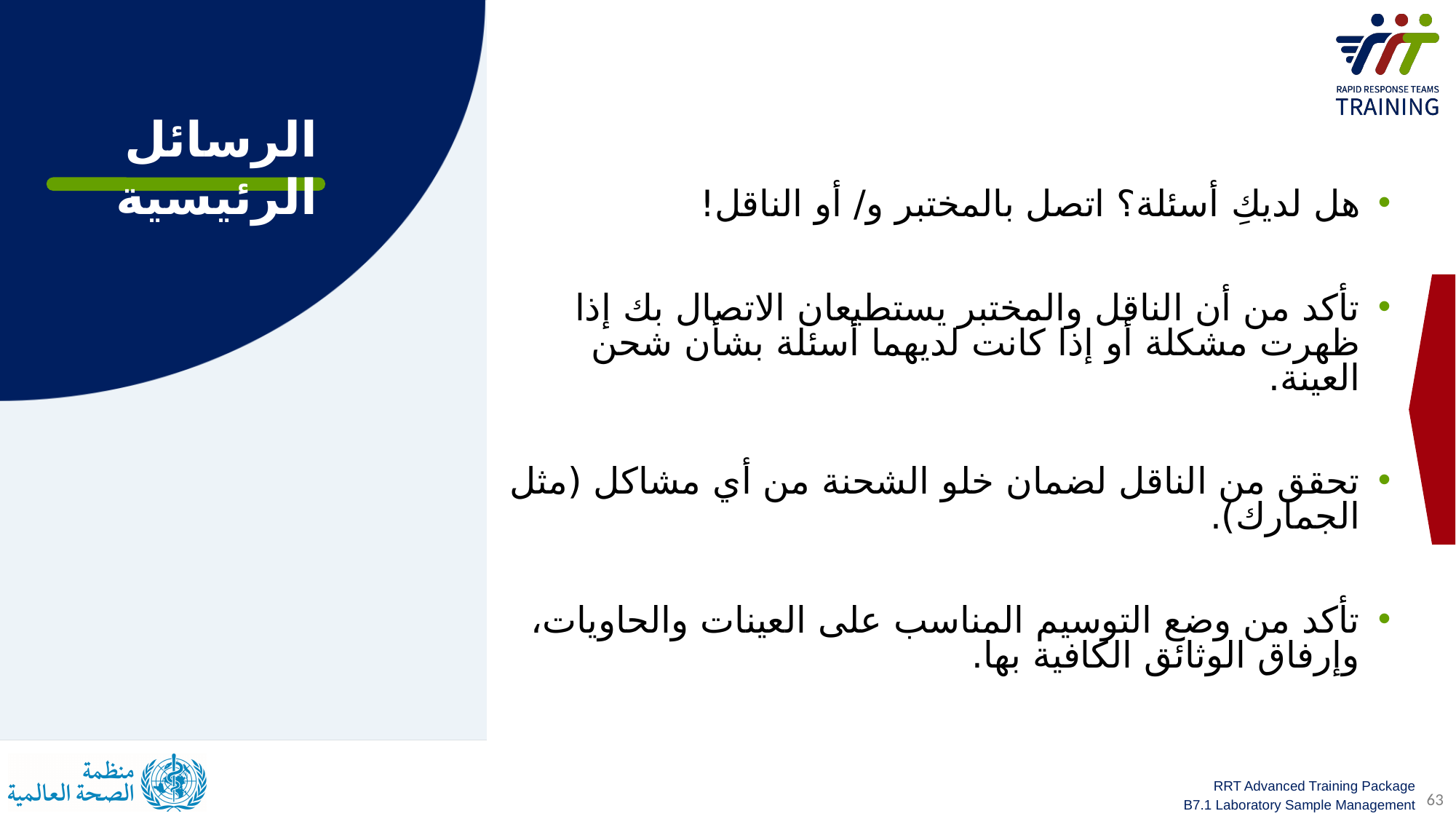

هل لديكِ أسئلة؟ اتصل بالمختبر و/ أو الناقل!

تأكد من أن الناقل والمختبر يستطيعان الاتصال بك إذا ظهرت مشكلة أو إذا كانت لديهما أسئلة بشأن شحن العينة.

تحقق من الناقل لضمان خلو الشحنة من أي مشاكل (مثل الجمارك).

تأكد من وضع التوسيم المناسب على العينات والحاويات، وإرفاق الوثائق الكافية بها.
الرسائل الرئيسية